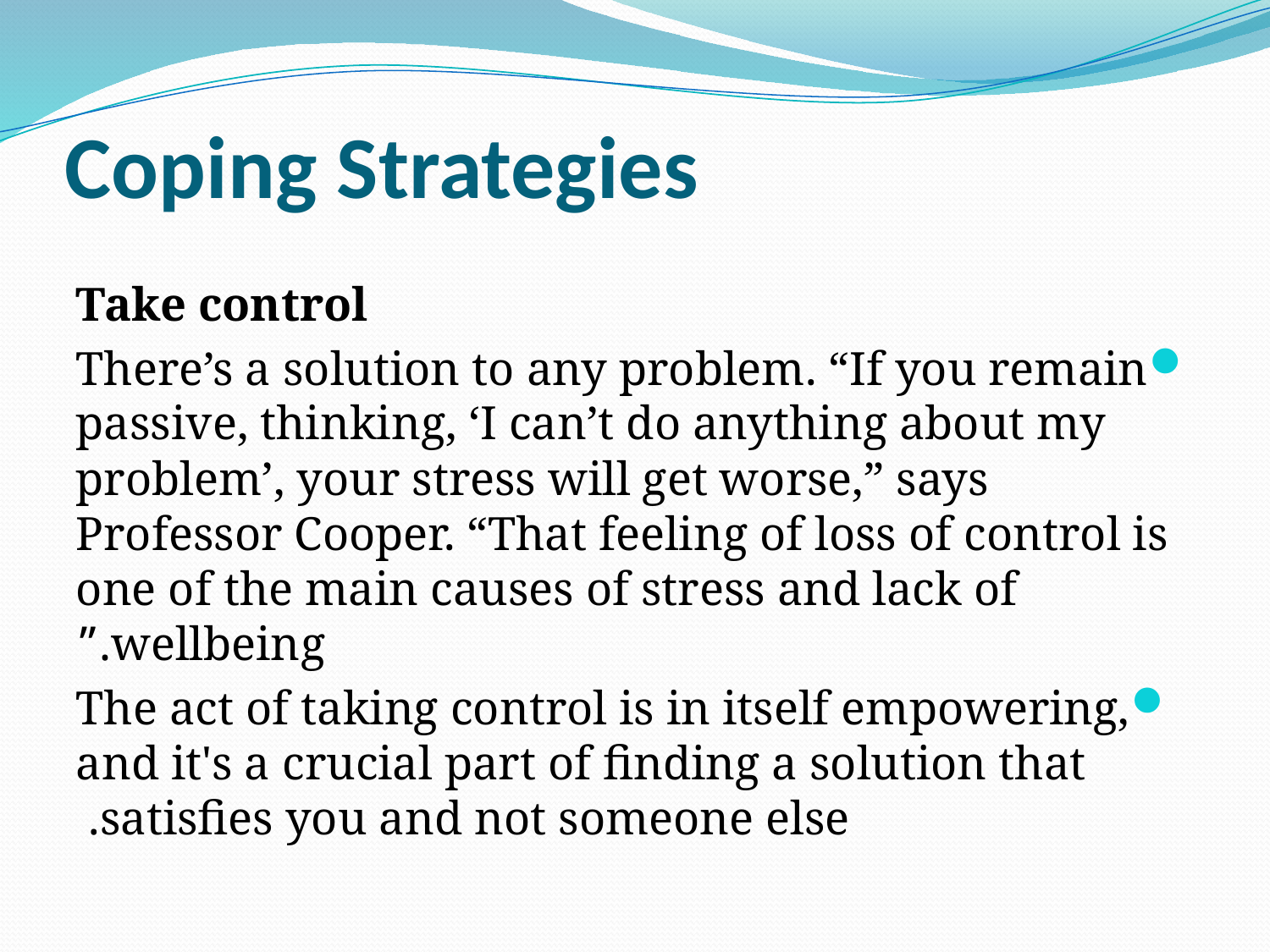

# Coping Strategies
Take control
There’s a solution to any problem. “If you remain passive, thinking, ‘I can’t do anything about my problem’, your stress will get worse,” says Professor Cooper. “That feeling of loss of control is one of the main causes of stress and lack of wellbeing.”
The act of taking control is in itself empowering, and it's a crucial part of finding a solution that satisfies you and not someone else.